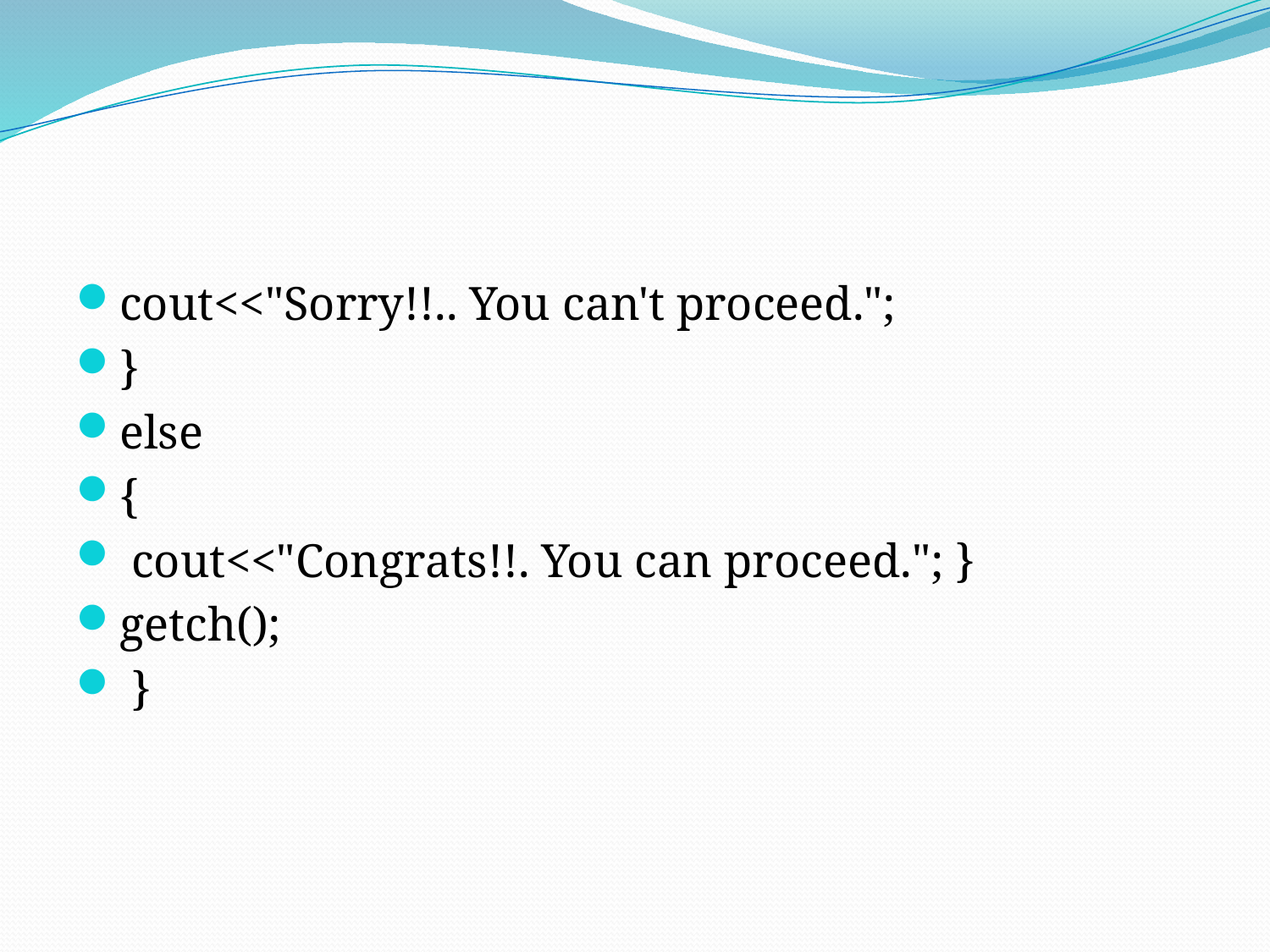

#
cout<<"Sorry!!.. You can't proceed.";
}
else
{
 cout<<"Congrats!!. You can proceed."; }
getch();
 }